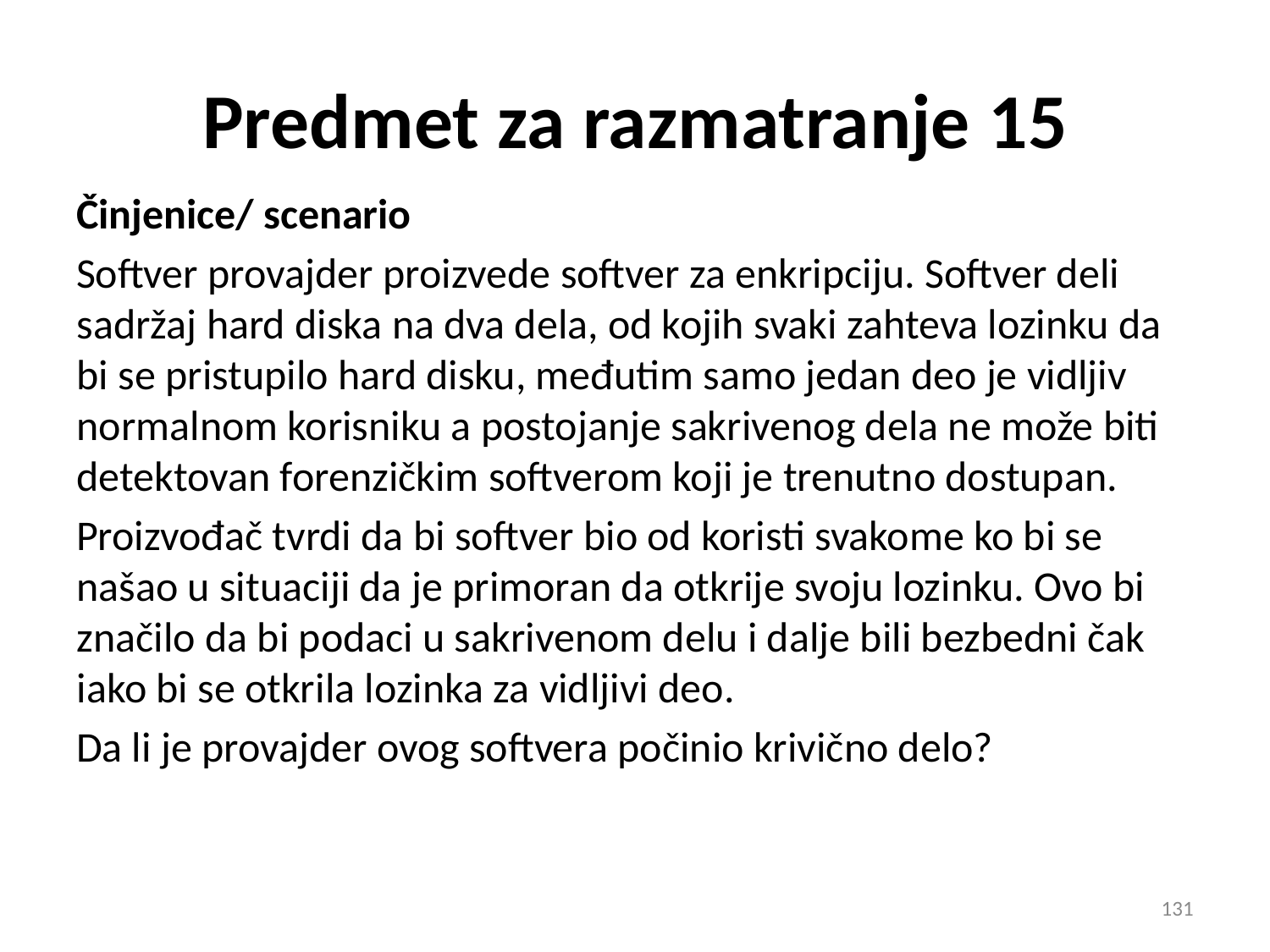

Predmet za razmatranje 15
Činjenice/ scenario
Softver provajder proizvede softver za enkripciju. Softver deli sadržaj hard diska na dva dela, od kojih svaki zahteva lozinku da bi se pristupilo hard disku, međutim samo jedan deo je vidljiv normalnom korisniku a postojanje sakrivenog dela ne može biti detektovan forenzičkim softverom koji je trenutno dostupan.
Proizvođač tvrdi da bi softver bio od koristi svakome ko bi se našao u situaciji da je primoran da otkrije svoju lozinku. Ovo bi značilo da bi podaci u sakrivenom delu i dalje bili bezbedni čak iako bi se otkrila lozinka za vidljivi deo.
Da li je provajder ovog softvera počinio krivično delo?

131